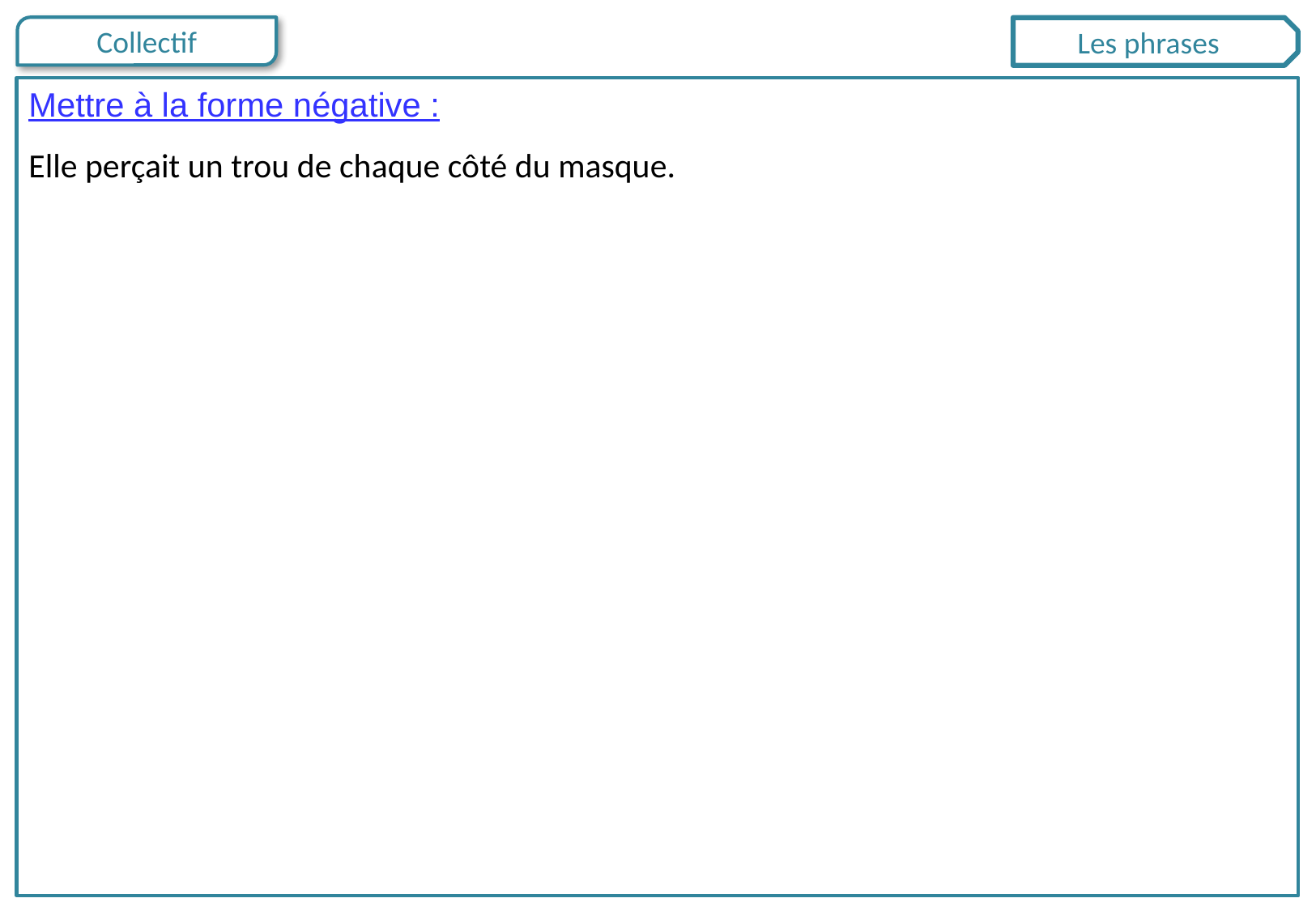

Les phrases
Mettre à la forme négative :
Elle perçait un trou de chaque côté du masque.